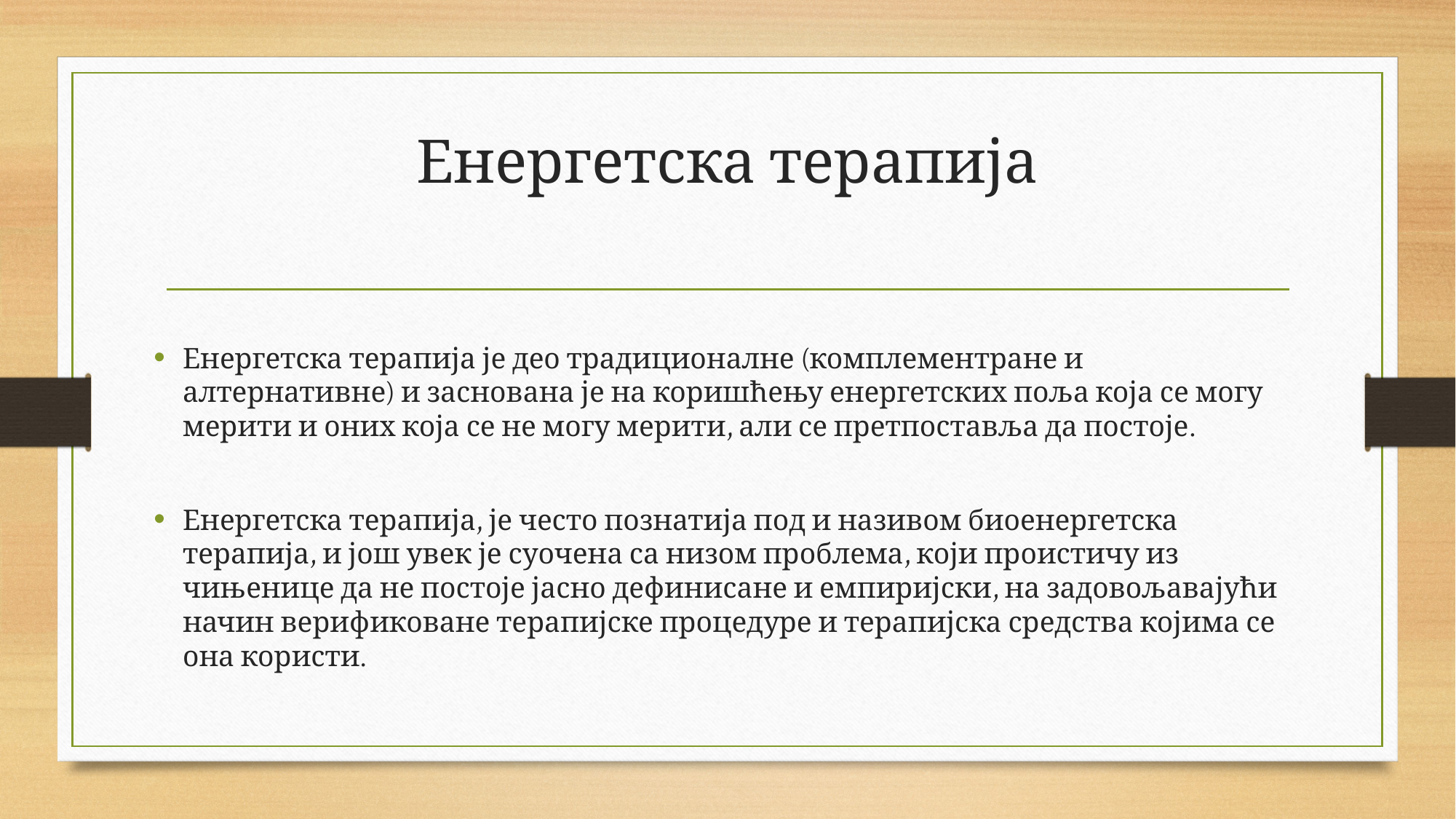

# Енергетска терапија

Енергетска терапија је део традиционалне (комплементране и алтернативне) и заснована је на коришћењу енергетских поља која се могу мерити и оних која се не могу мерити, али се претпоставља да постоје.

Енергетска терапија, је често познатија под и називом биоенергетска терапија, и још увек је суочена са низом проблема, који проистичу из чињенице да не постоје јасно дефинисане и емпиријски, на задовољавајући начин верификоване терапијске процедуре и терапијска средства којима се она користи.